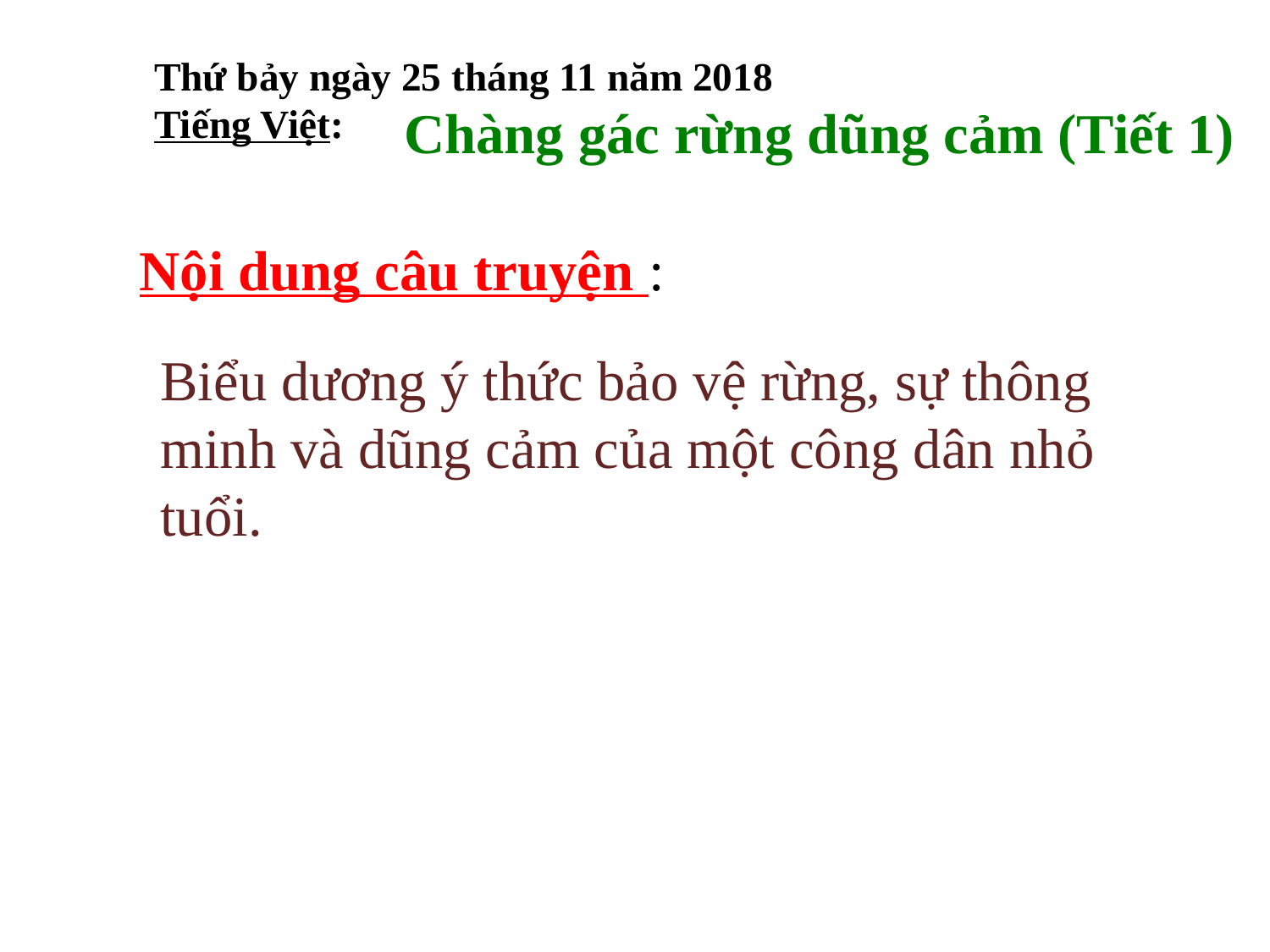

# Thứ bảy ngày 25 tháng 11 năm 2018 Tiếng Việt:
Chàng gác rừng dũng cảm (Tiết 1)
Nội dung câu truyện :

Biểu dương ý thức bảo vệ rừng, sự thông minh và dũng cảm của một công dân nhỏ tuổi.